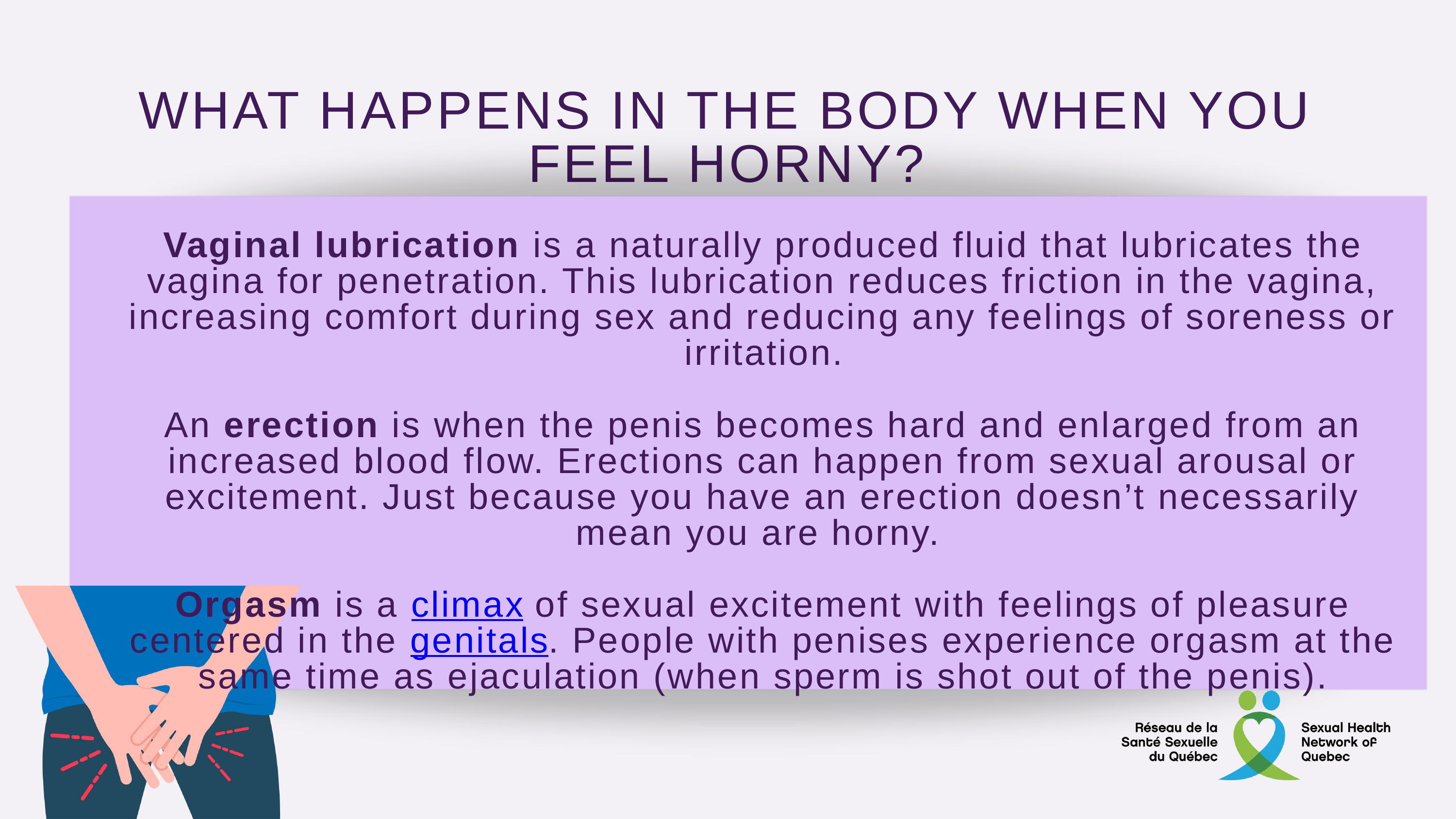

WHAT HAPPENS IN THE BODY WHEN YOU FEEL HORNY?
Vaginal lubrication is a naturally produced fluid that lubricates the vagina for penetration. This lubrication reduces friction in the vagina, increasing comfort during sex and reducing any feelings of soreness or irritation.

An erection is when the penis becomes hard and enlarged from an increased blood flow. Erections can happen from sexual arousal or excitement. Just because you have an erection doesn’t necessarily mean you are horny.

Orgasm is a climax of sexual excitement with feelings of pleasure centered in the genitals. People with penises experience orgasm at the same time as ejaculation (when sperm is shot out of the penis).